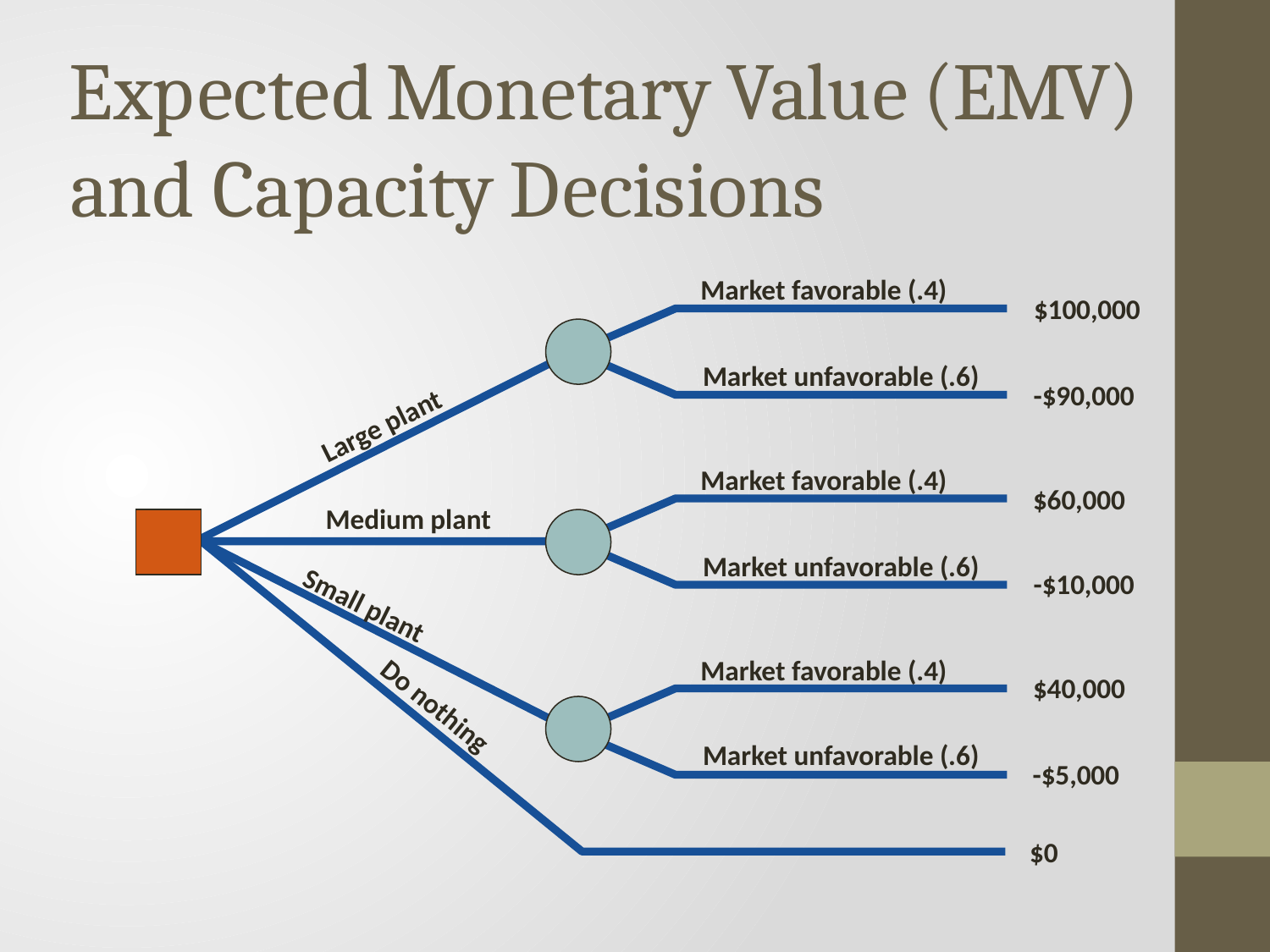

# Expected Monetary Value (EMV) and Capacity Decisions
Market favorable (.4)
$100,000

Market unfavorable (.6)

Large plant
-$90,000
Market favorable (.4)
$60,000

Market unfavorable (.6)
-$10,000
Medium plant

$0
Do nothing

Market favorable (.4)
$40,000

Market unfavorable (.6)
-$5,000
Small plant